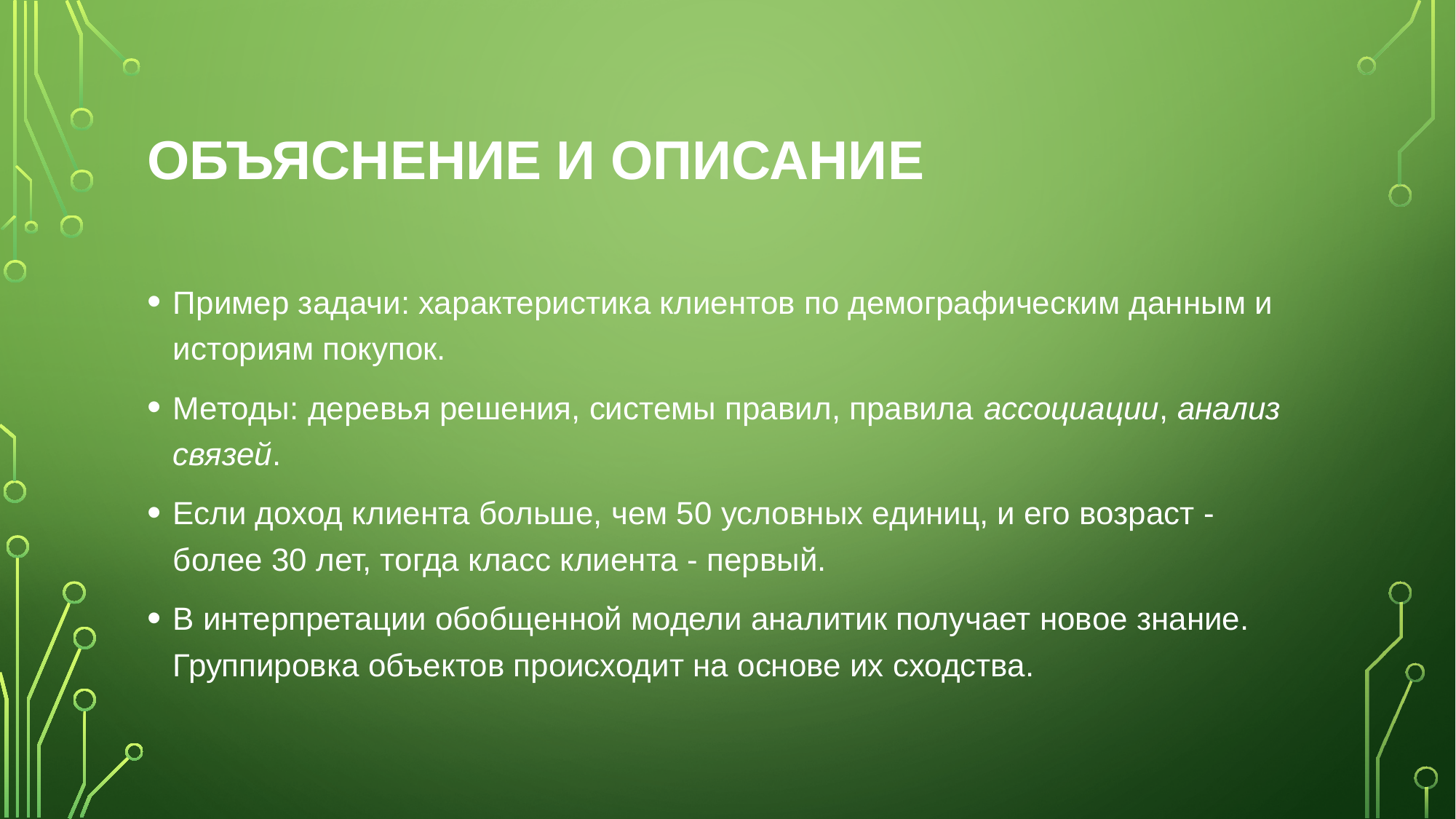

# Объяснение и описание
Пример задачи: характеристика клиентов по демографическим данным и историям покупок.
Методы: деревья решения, системы правил, правила ассоциации, анализ связей.
Если доход клиента больше, чем 50 условных единиц, и его возраст - более 30 лет, тогда класс клиента - первый.
В интерпретации обобщенной модели аналитик получает новое знание. Группировка объектов происходит на основе их сходства.